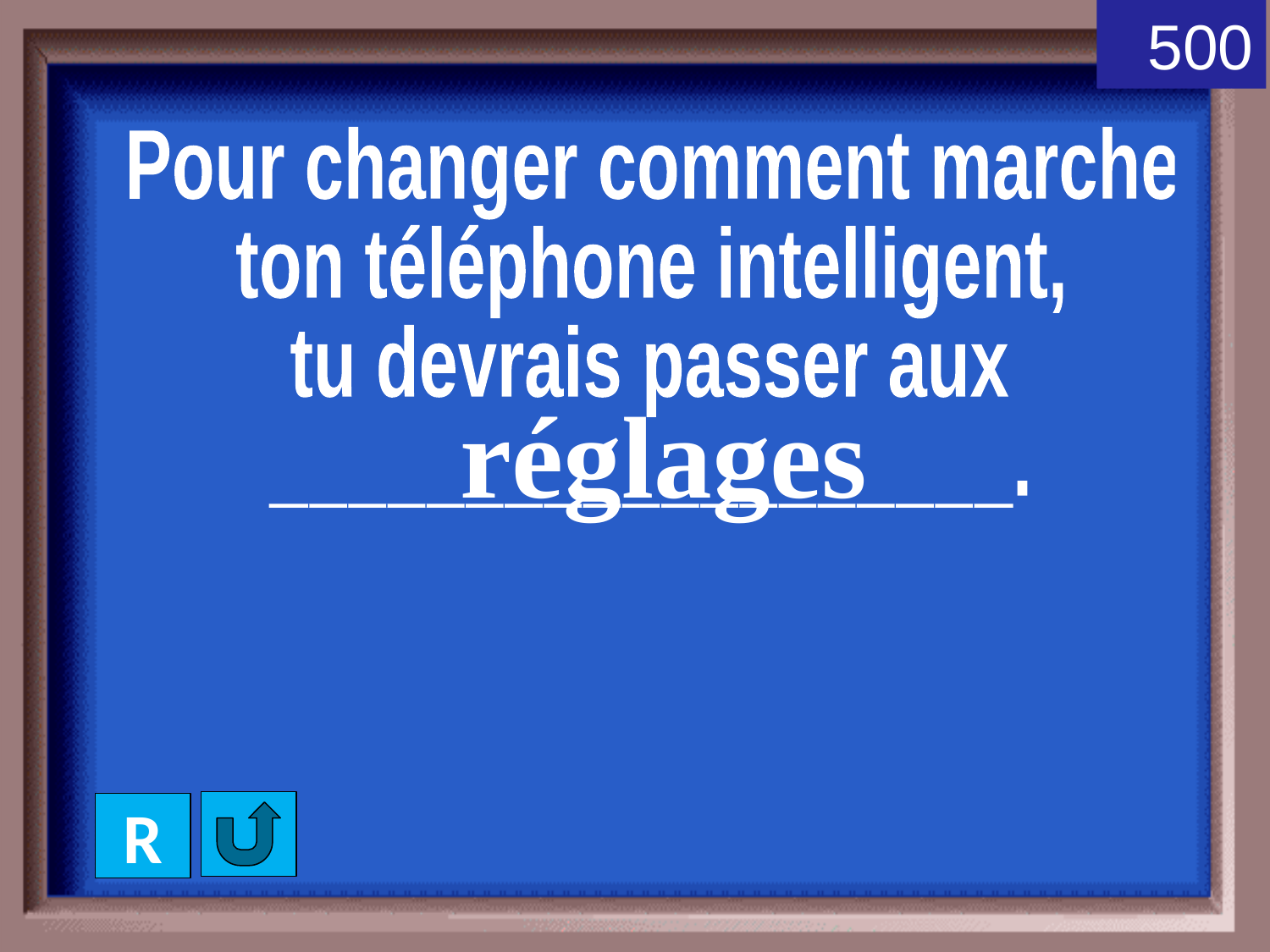

500
Pour changer comment marche
ton téléphone intelligent,
tu devrais passer aux
___________________.
réglages

R